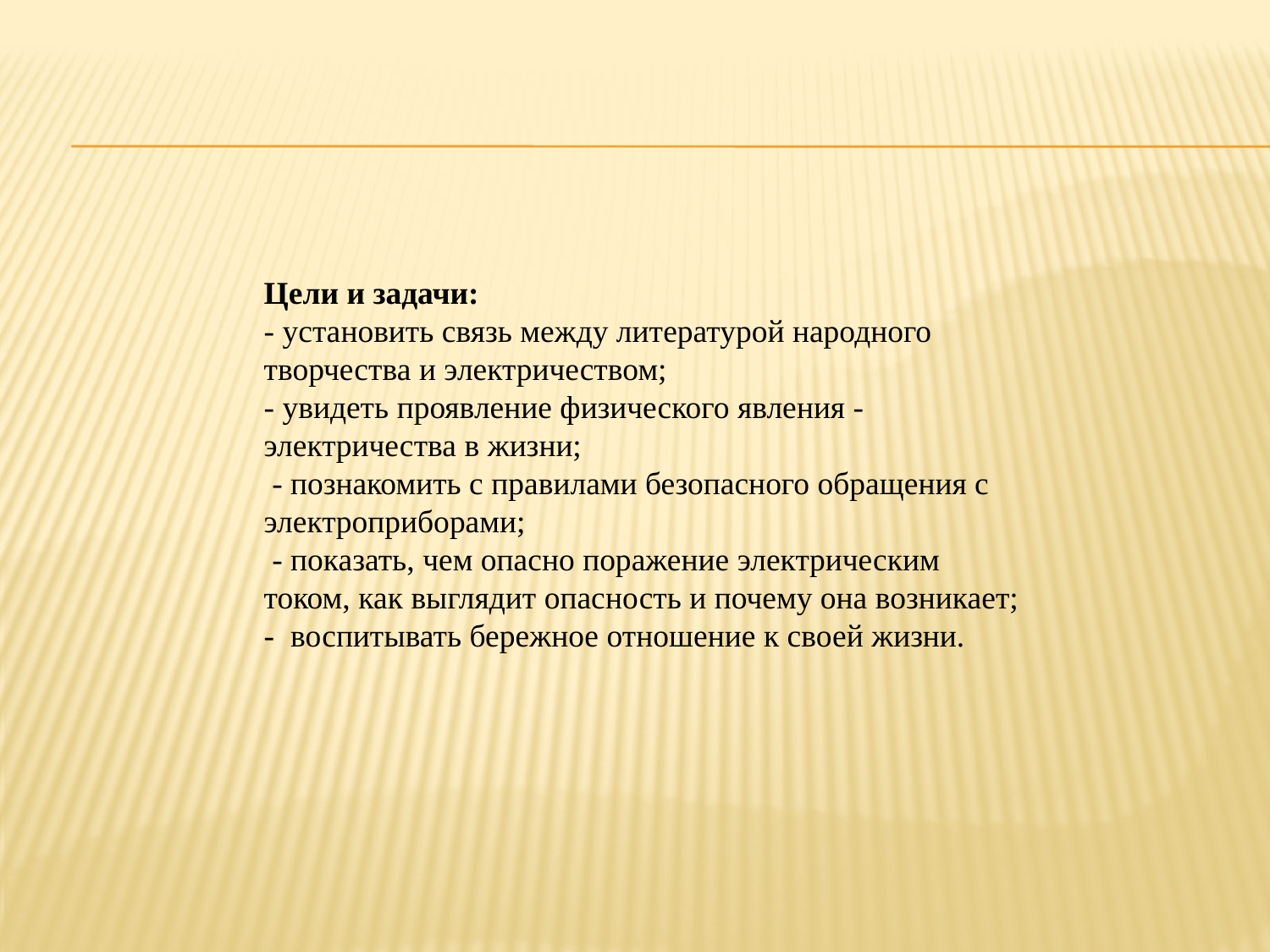

#
Цели и задачи:
- установить связь между литературой народного творчества и электричеством;
- увидеть проявление физического явления - электричества в жизни;
 - познакомить с правилами безопасного обращения с электроприборами;
 - показать, чем опасно поражение электрическим током, как выглядит опасность и почему она возникает;
-  воспитывать бережное отношение к своей жизни.